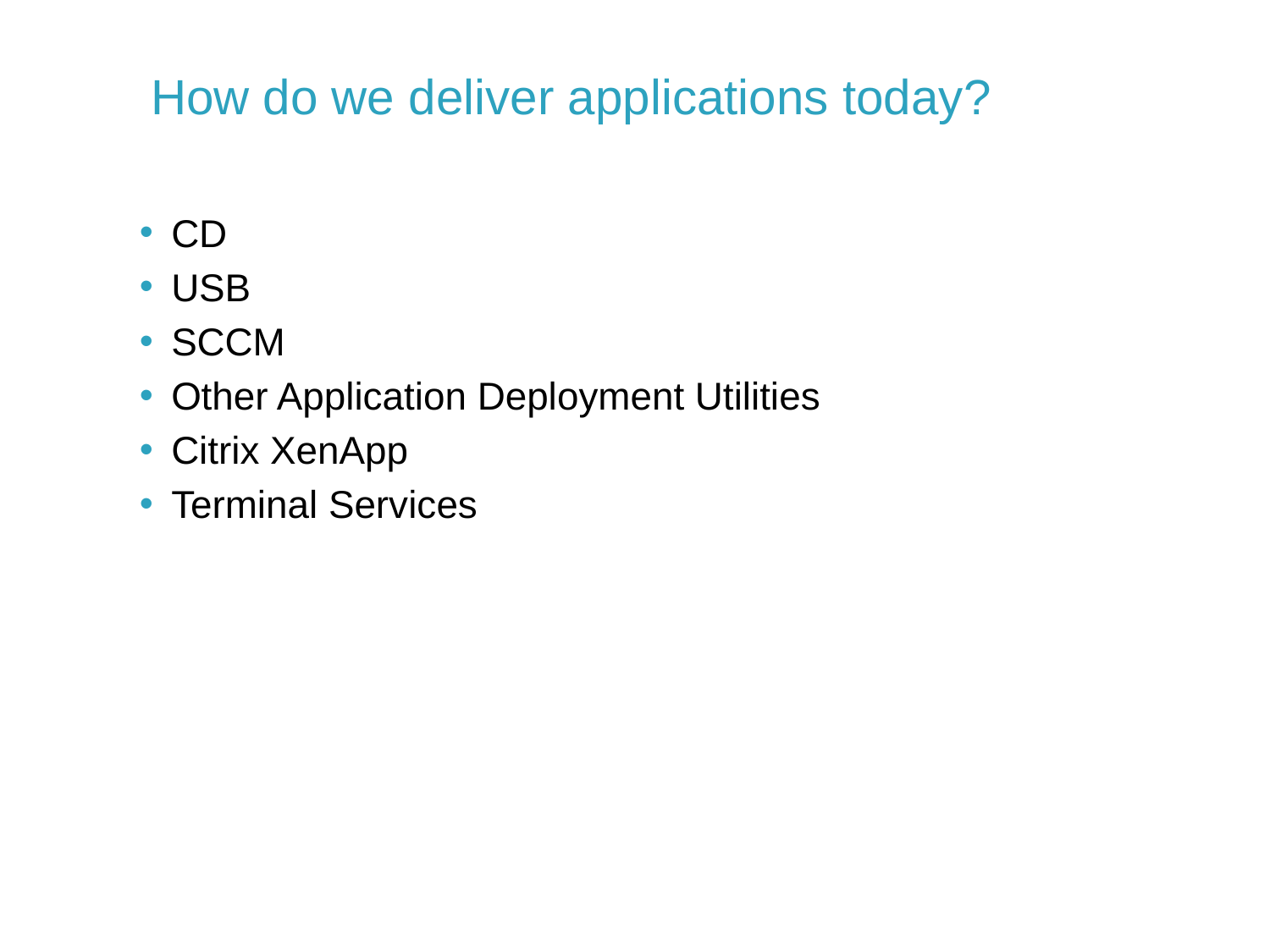

# How do we deliver applications today?

CD
USB
SCCM
Other Application Deployment Utilities
Citrix XenApp
Terminal Services